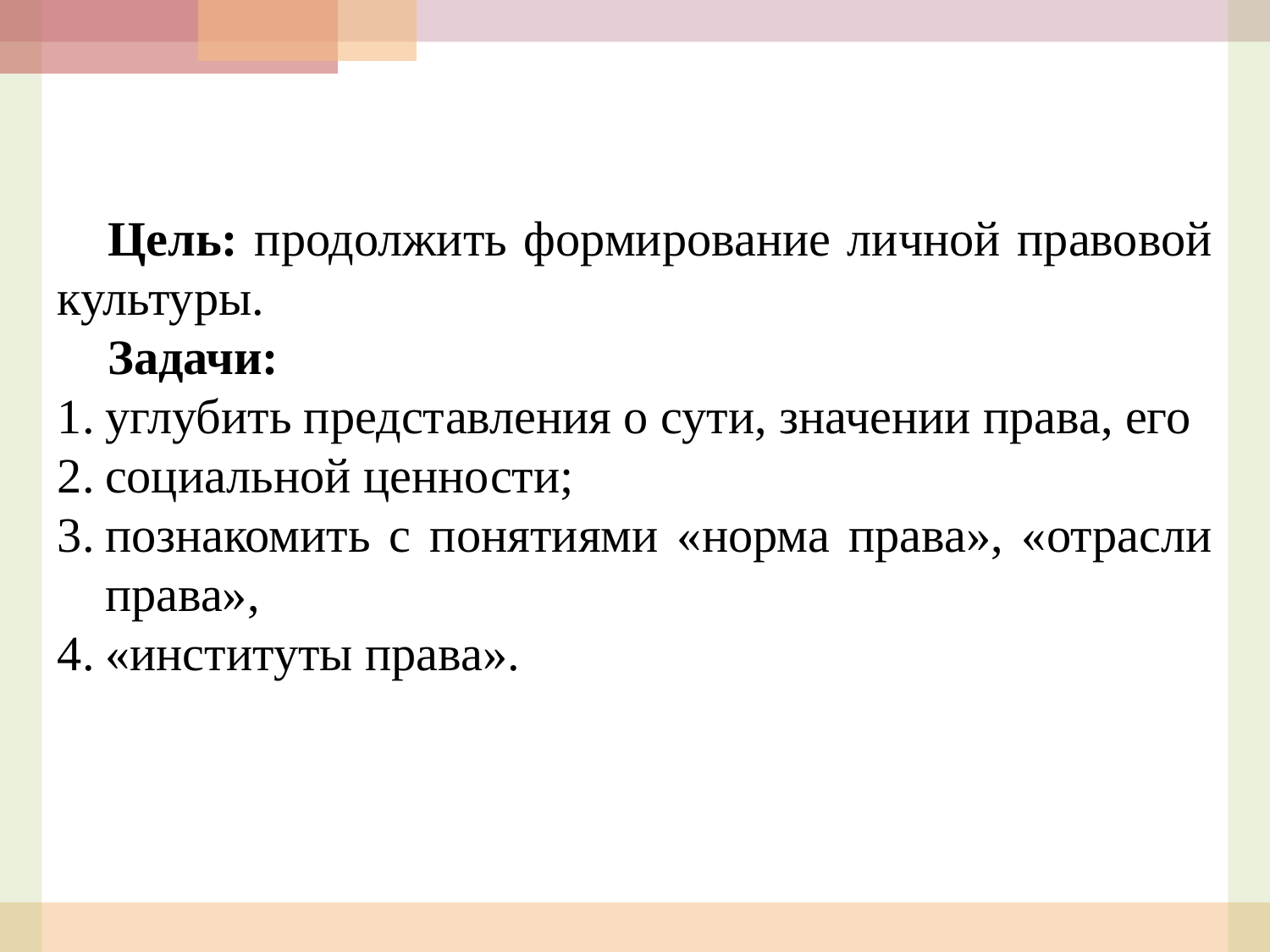

Цель: продолжить формирование личной правовой культуры.
Задачи:
углубить представления о сути, значении права, его
социальной ценности;
познакомить с понятиями «норма права», «отрасли права»,
«институты права».